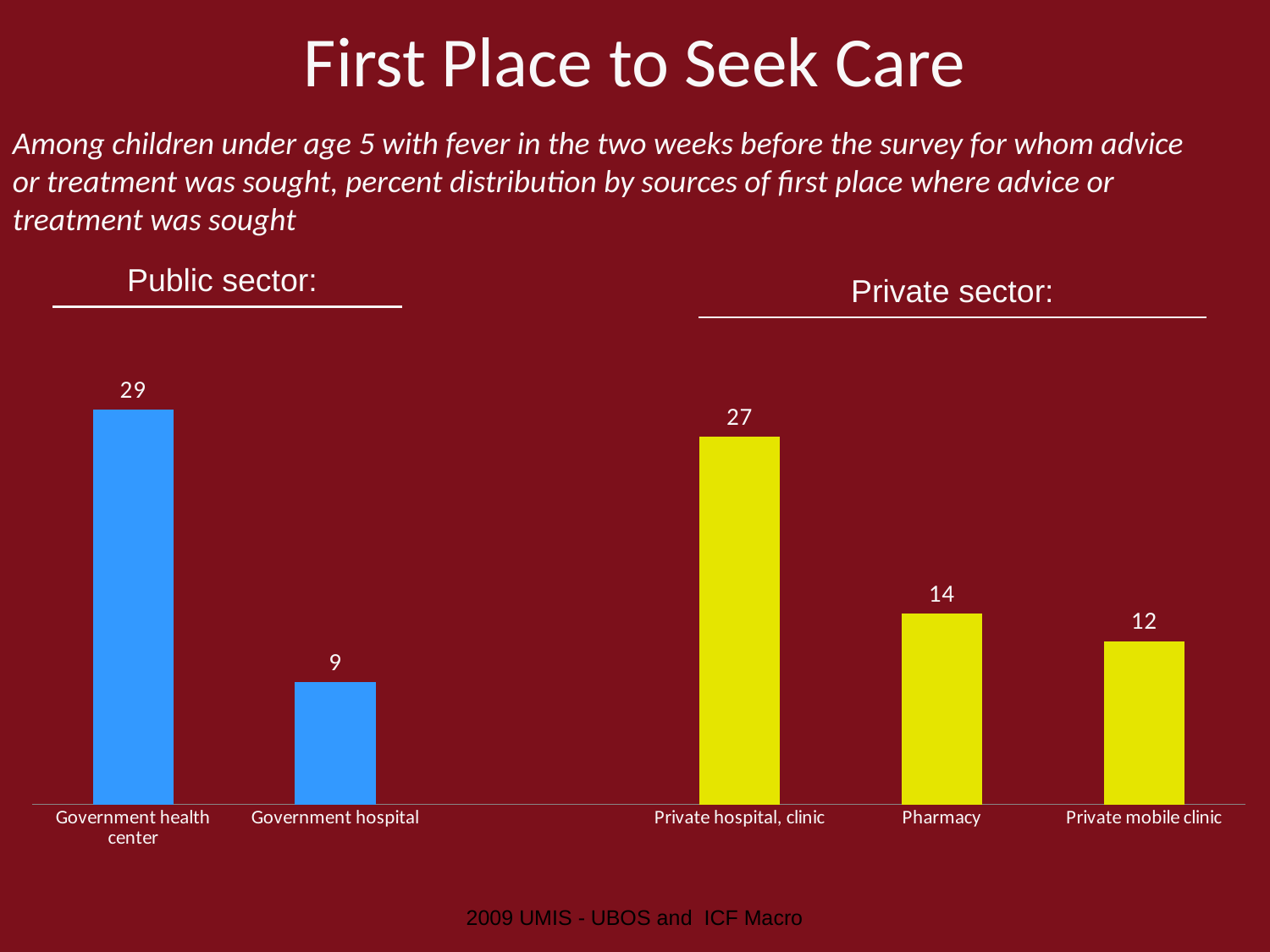

# First Place to Seek Care
Among children under age 5 with fever in the two weeks before the survey for whom advice or treatment was sought, percent distribution by sources of first place where advice or treatment was sought

### Chart

| Category | Series 1 |
|---|---|
| Government health center | 29.0 |
| Government hospital | 9.0 |
|  | None |
| Private hospital, clinic | 27.0 |
| Pharmacy | 14.0 |
| Private mobile clinic | 12.0 |
Public sector:
Private sector:
2009 UMIS - UBOS and  ICF Macro